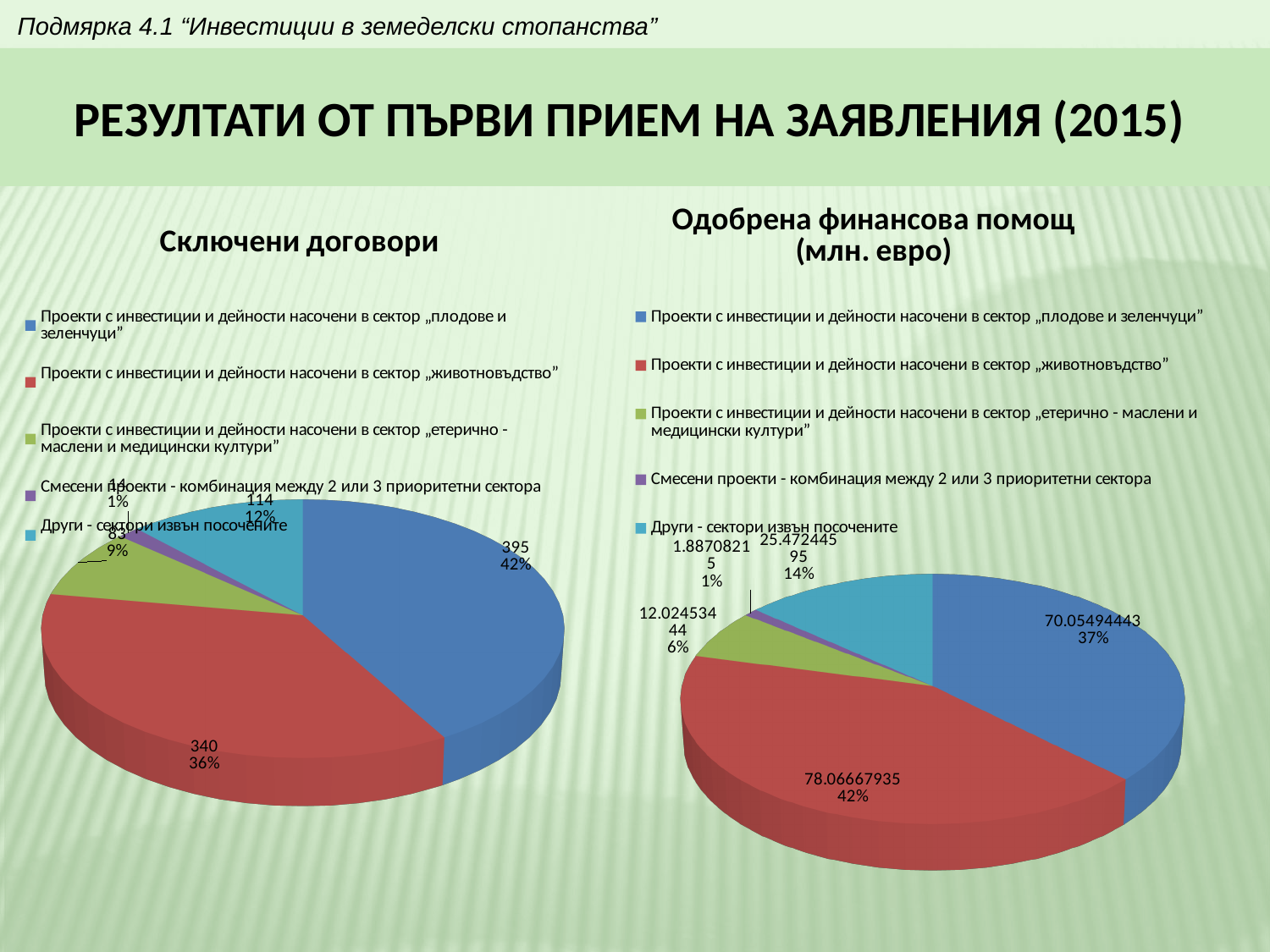

Подмярка 4.1 “Инвестиции в земеделски стопанства”
Резултати от Първи прием на заявления (2015)

[unsupported chart]

[unsupported chart]